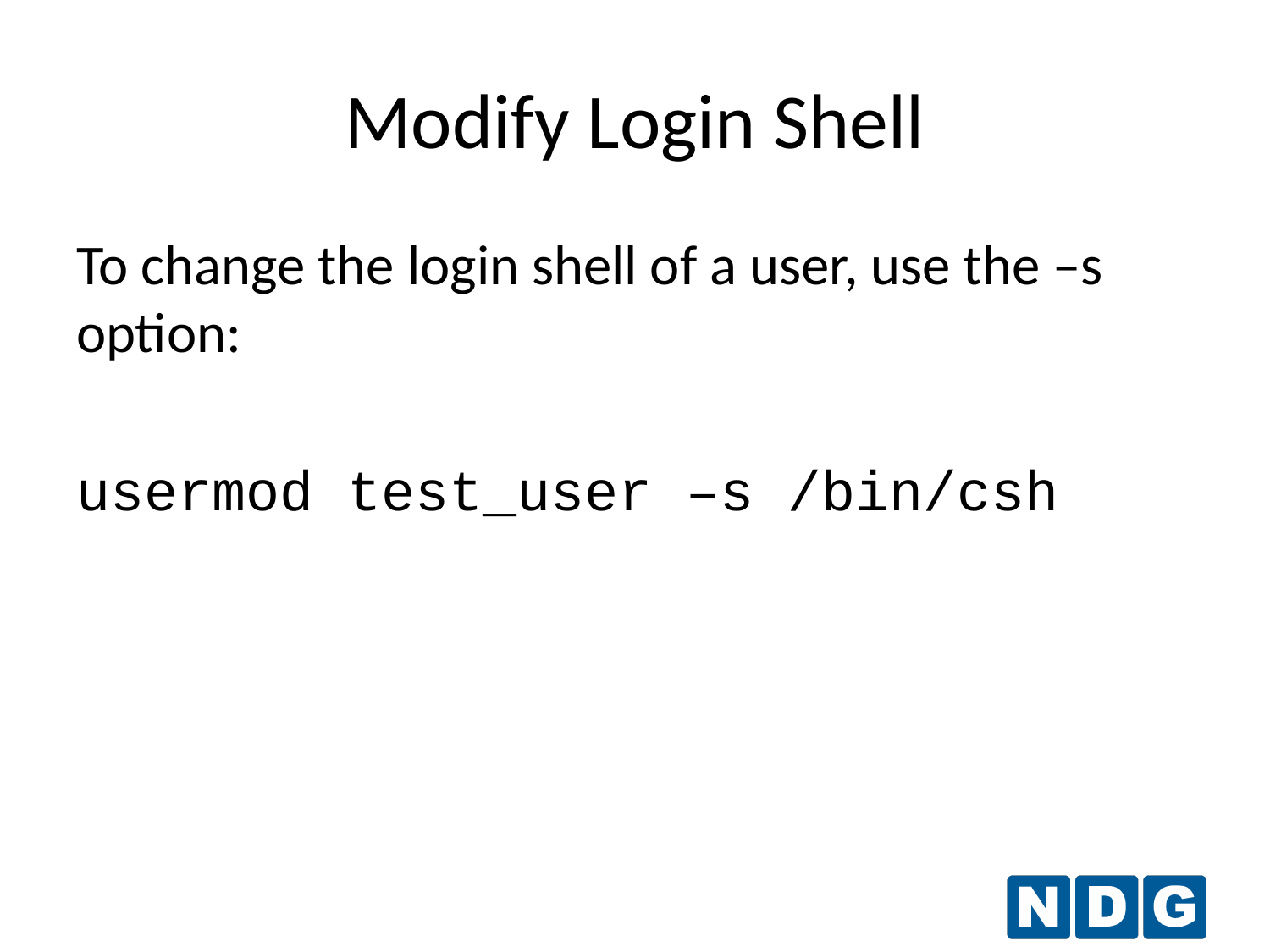

Modify Login Shell
To change the login shell of a user, use the –s option:

usermod test_user –s /bin/csh